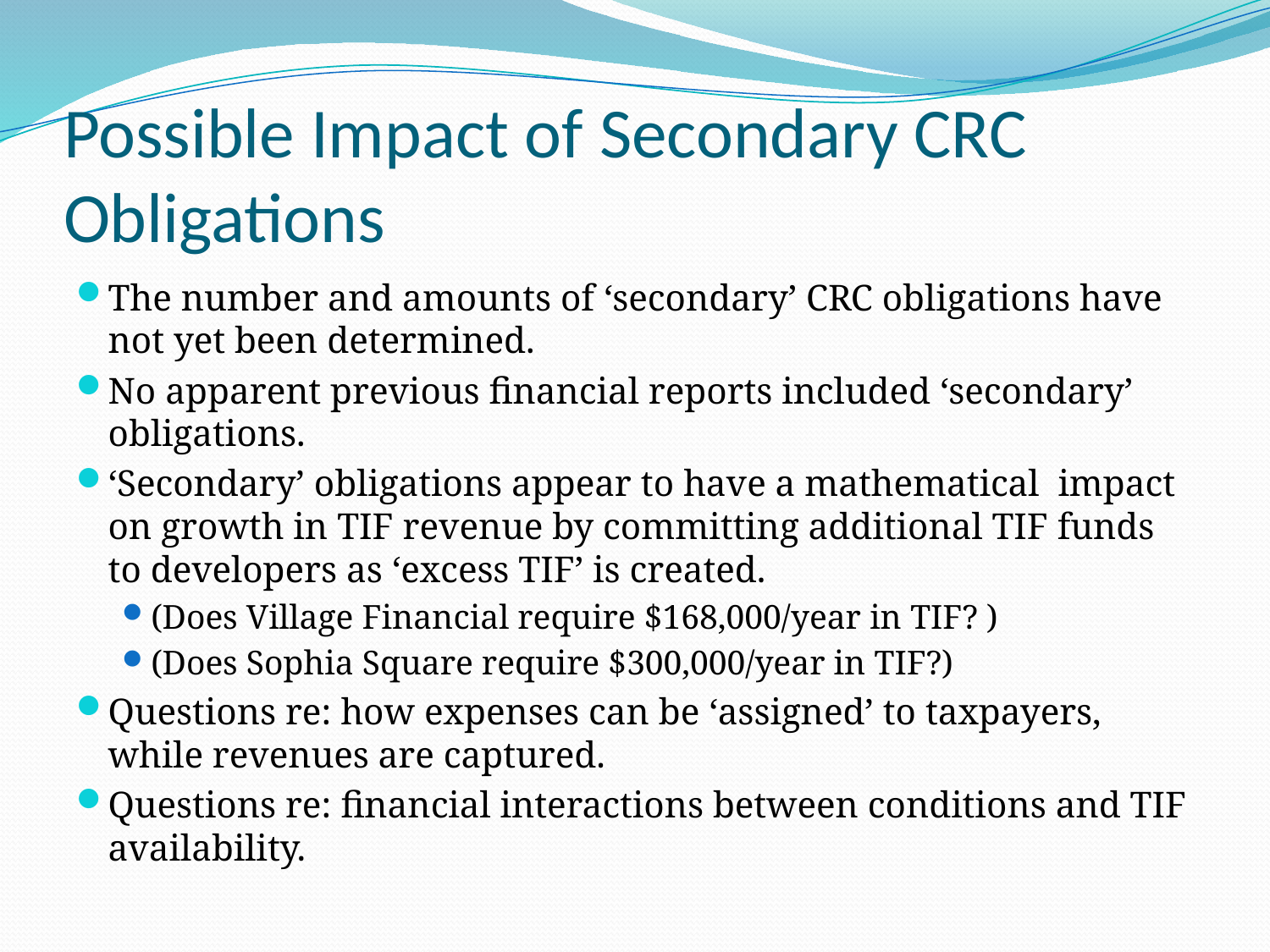

# Possible Impact of Secondary CRC Obligations
The number and amounts of ‘secondary’ CRC obligations have not yet been determined.
No apparent previous financial reports included ‘secondary’ obligations.
‘Secondary’ obligations appear to have a mathematical  impact on growth in TIF revenue by committing additional TIF funds to developers as ‘excess TIF’ is created.
(Does Village Financial require $168,000/year in TIF? )
(Does Sophia Square require $300,000/year in TIF?)
Questions re: how expenses can be ‘assigned’ to taxpayers, while revenues are captured.
Questions re: financial interactions between conditions and TIF availability.